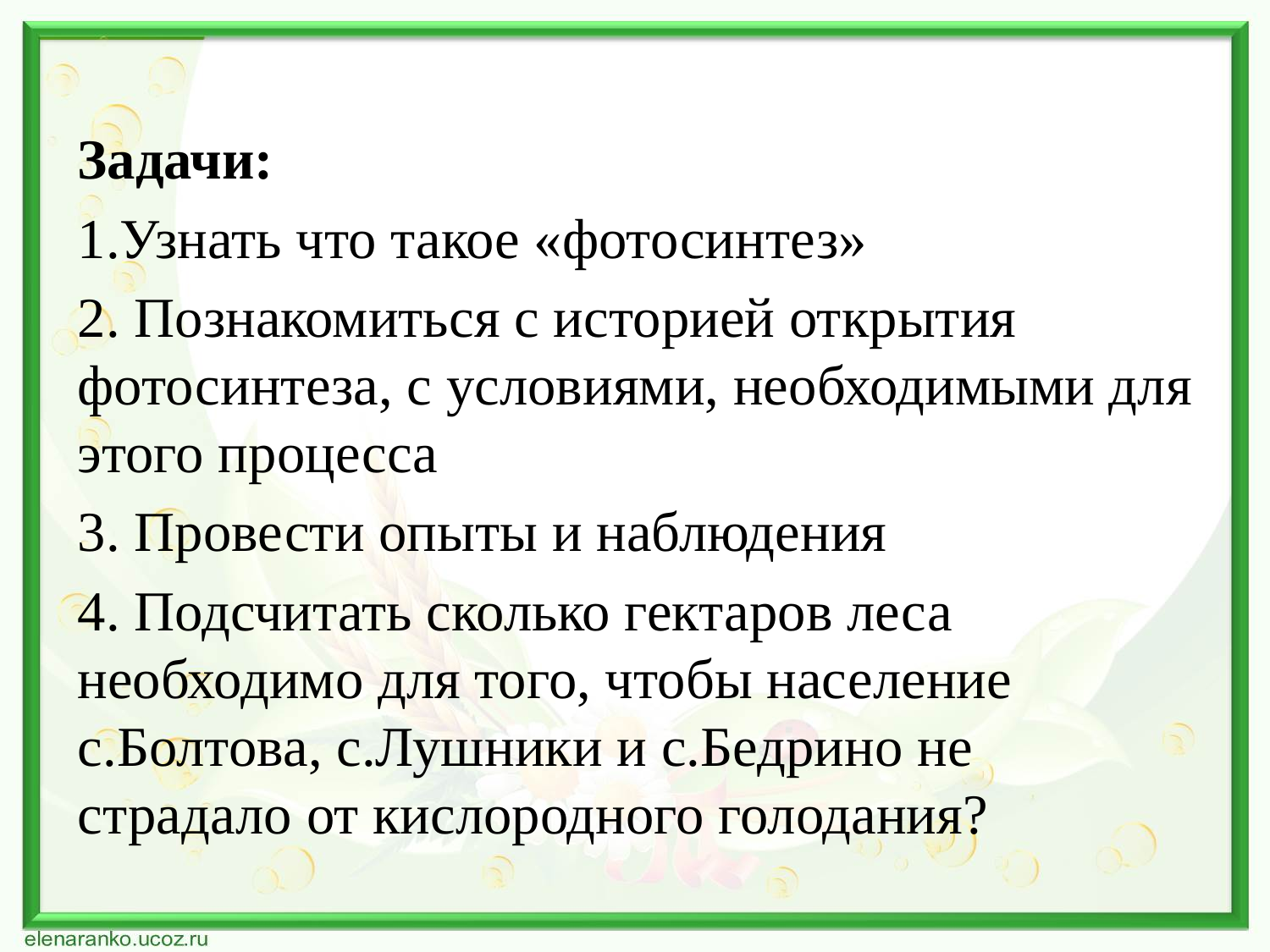

Задачи:
1.Узнать что такое «фотосинтез»
2. Познакомиться с историей открытия фотосинтеза, с условиями, необходимыми для этого процесса
3. Провести опыты и наблюдения
4. Подсчитать сколько гектаров леса необходимо для того, чтобы население с.Болтова, с.Лушники и с.Бедрино не страдало от кислородного голодания?